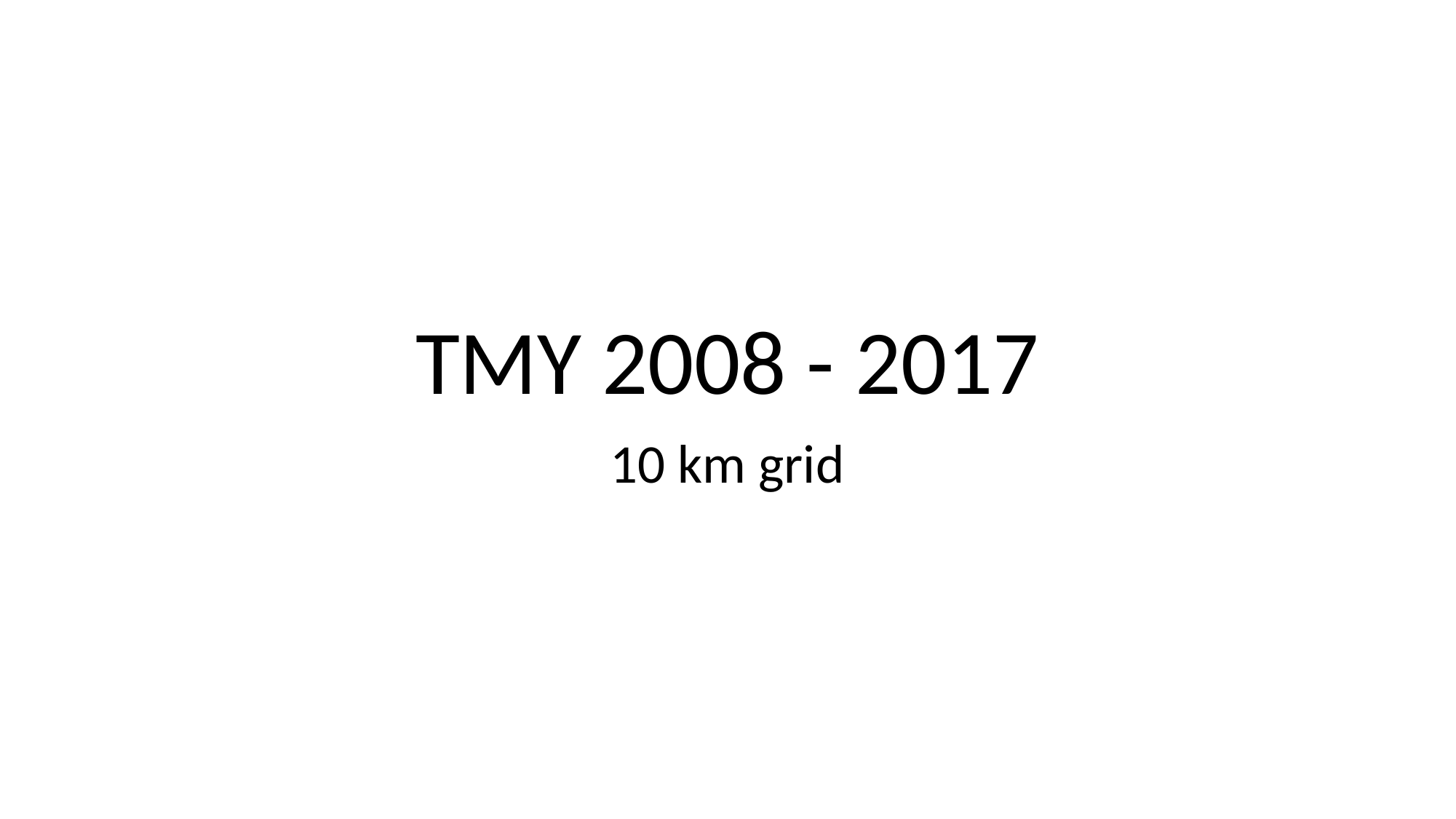

# TMY 2008 - 2017
10 km grid